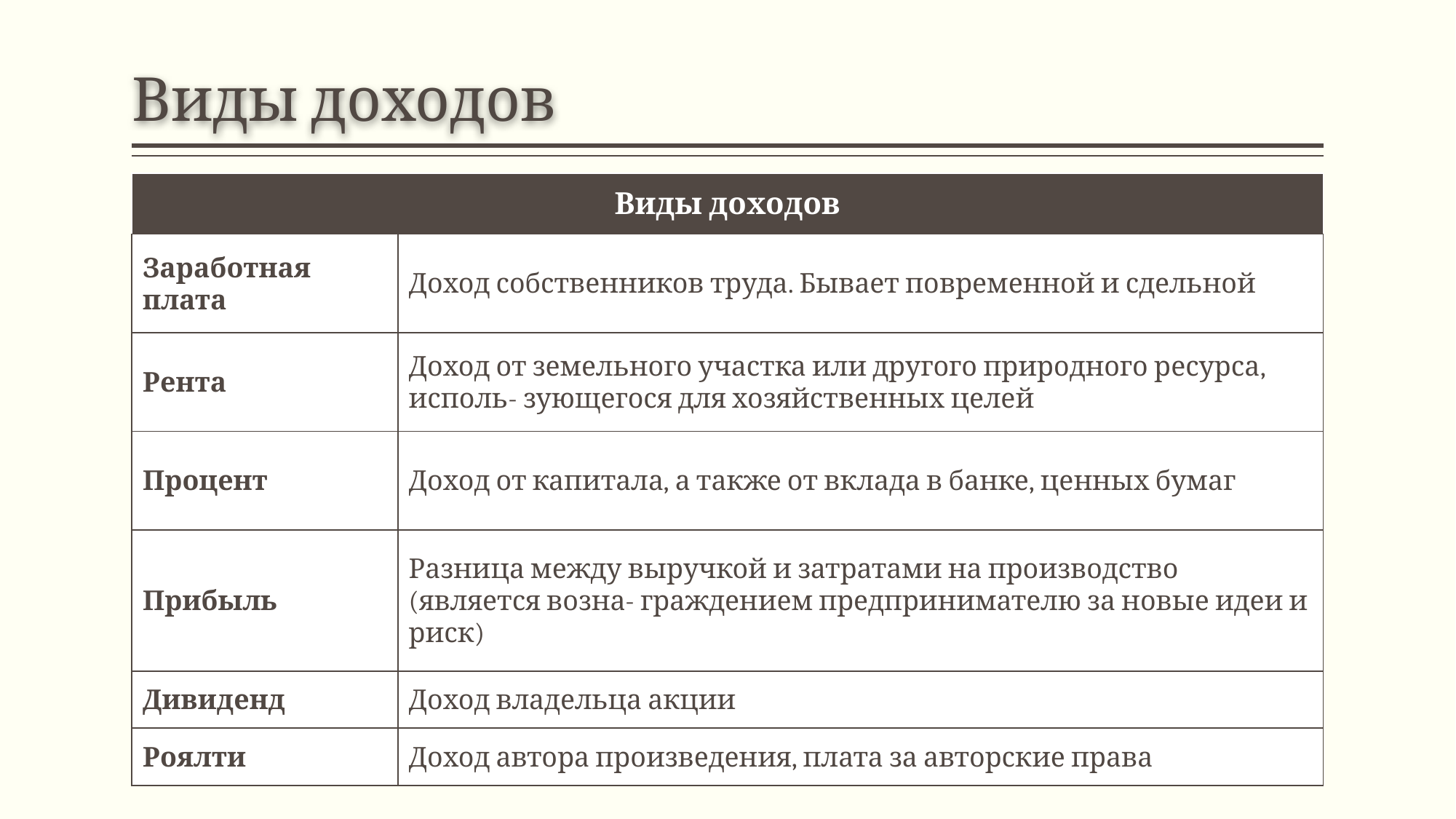

# Виды доходов
| Виды доходов |  |
| --- | --- |
| Заработная плата | Доход собственников труда. Бывает повременной и сдельной |
| Рента | Доход от земельного участка или другого природного ресурса, исполь- зующегося для хозяйственных целей |
| Процент | Доход от капитала, а также от вклада в банке, ценных бумаг |
| Прибыль | Разница между выручкой и затратами на производство (является возна- граждением предпринимателю за новые идеи и риск) |
| Дивиденд | Доход владельца акции |
| Роялти | Доход автора произведения, плата за авторские права |